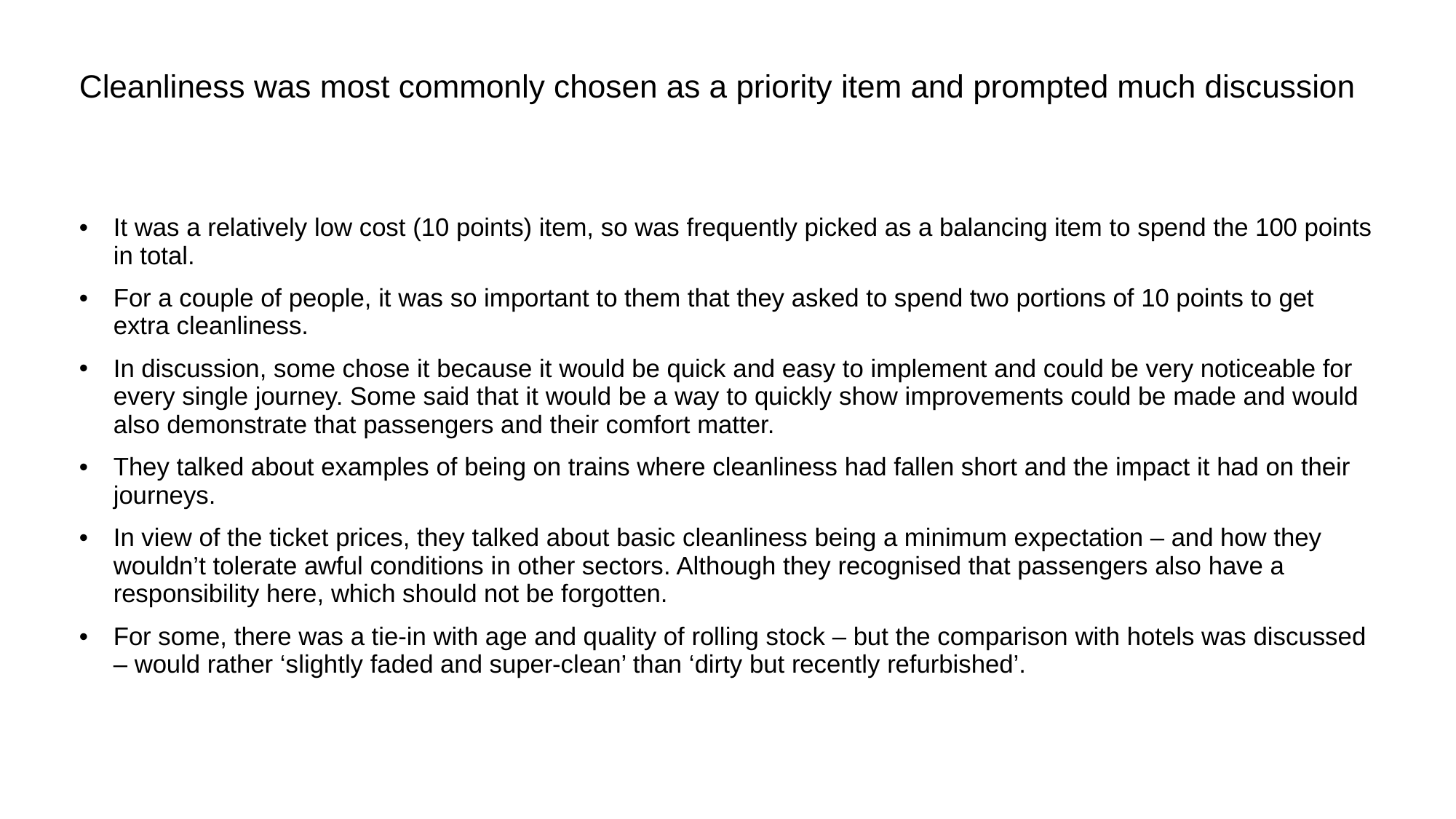

# Cleanliness was most commonly chosen as a priority item and prompted much discussion
It was a relatively low cost (10 points) item, so was frequently picked as a balancing item to spend the 100 points in total.
For a couple of people, it was so important to them that they asked to spend two portions of 10 points to get extra cleanliness.
In discussion, some chose it because it would be quick and easy to implement and could be very noticeable for every single journey. Some said that it would be a way to quickly show improvements could be made and would also demonstrate that passengers and their comfort matter.
They talked about examples of being on trains where cleanliness had fallen short and the impact it had on their journeys.
In view of the ticket prices, they talked about basic cleanliness being a minimum expectation – and how they wouldn’t tolerate awful conditions in other sectors. Although they recognised that passengers also have a responsibility here, which should not be forgotten.
For some, there was a tie-in with age and quality of rolling stock – but the comparison with hotels was discussed – would rather ‘slightly faded and super-clean’ than ‘dirty but recently refurbished’.